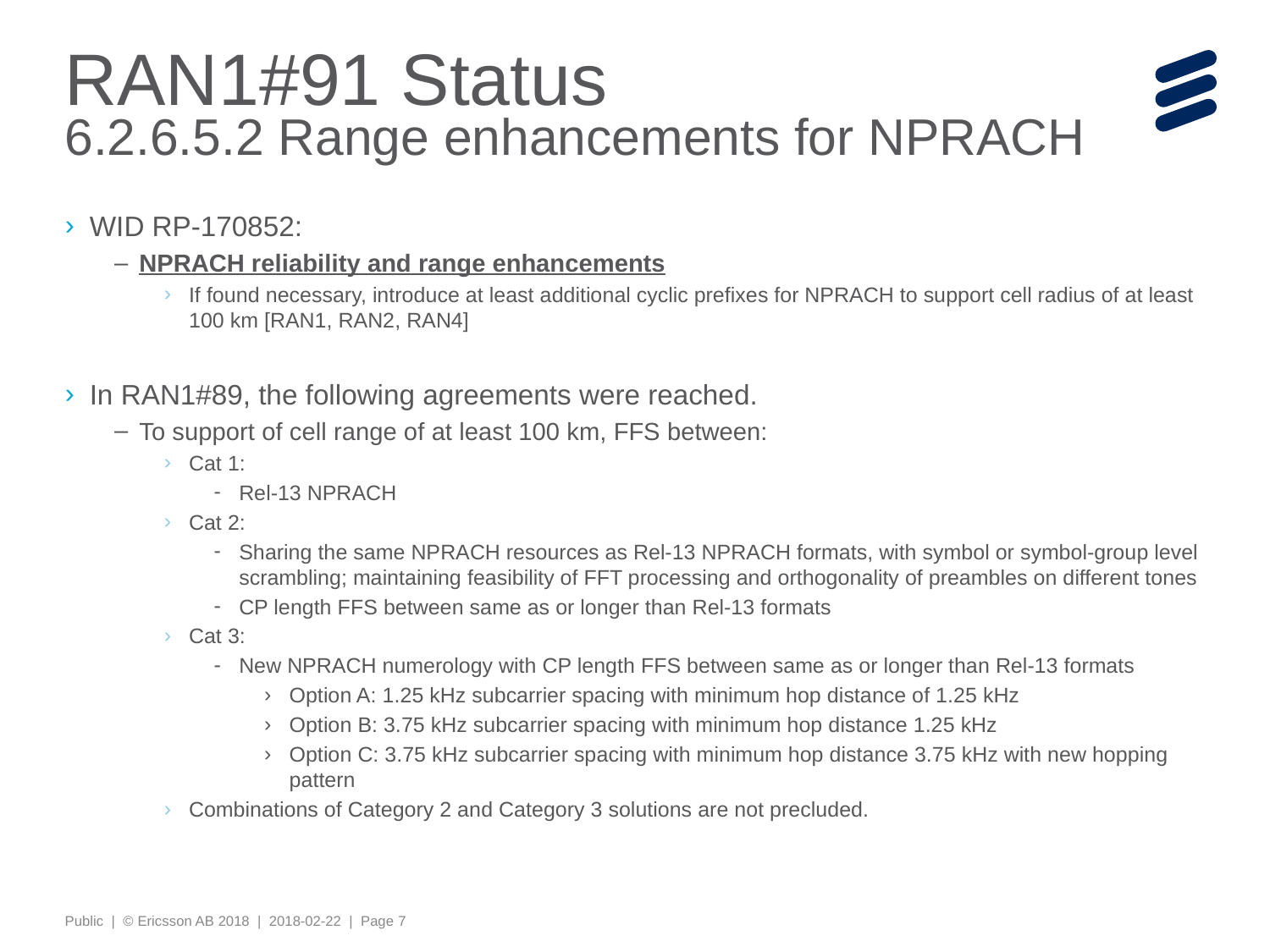

# RAN1#91 Status 6.2.6.5.2 Range enhancements for NPRACH
WID RP-170852:
NPRACH reliability and range enhancements
If found necessary, introduce at least additional cyclic prefixes for NPRACH to support cell radius of at least 100 km [RAN1, RAN2, RAN4]

In RAN1#89, the following agreements were reached.
To support of cell range of at least 100 km, FFS between:
Cat 1:
Rel-13 NPRACH
Cat 2:
Sharing the same NPRACH resources as Rel-13 NPRACH formats, with symbol or symbol-group level scrambling; maintaining feasibility of FFT processing and orthogonality of preambles on different tones
CP length FFS between same as or longer than Rel-13 formats
Cat 3:
New NPRACH numerology with CP length FFS between same as or longer than Rel-13 formats
Option A: 1.25 kHz subcarrier spacing with minimum hop distance of 1.25 kHz
Option B: 3.75 kHz subcarrier spacing with minimum hop distance 1.25 kHz
Option C: 3.75 kHz subcarrier spacing with minimum hop distance 3.75 kHz with new hopping pattern
Combinations of Category 2 and Category 3 solutions are not precluded.